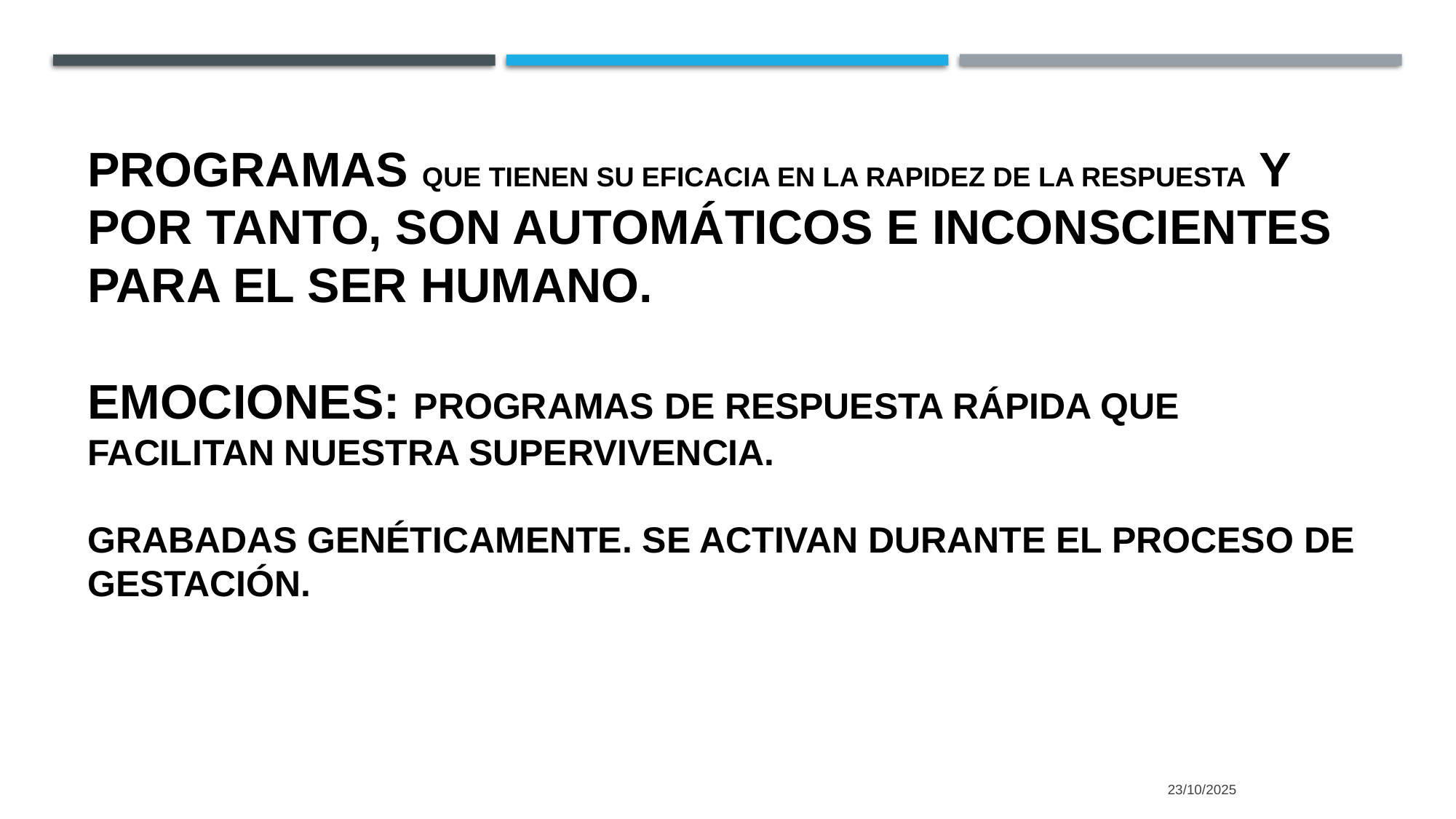

PROGRAMAS QUE TIENEN SU EFICACIA EN LA RAPIDEZ DE LA RESPUESTA Y POR TANTO, SON AUTOMÁTICOS E INCONSCIENTES PARA EL SER HUMANO.

EMOCIONES: PROGRAMAS DE RESPUESTA RÁPIDA QUE FACILITAN NUESTRA SUPERVIVENCIA.

GRABADAS GENÉTICAMENTE. SE ACTIVAN DURANTE EL PROCESO DE GESTACIÓN.
23/10/2025